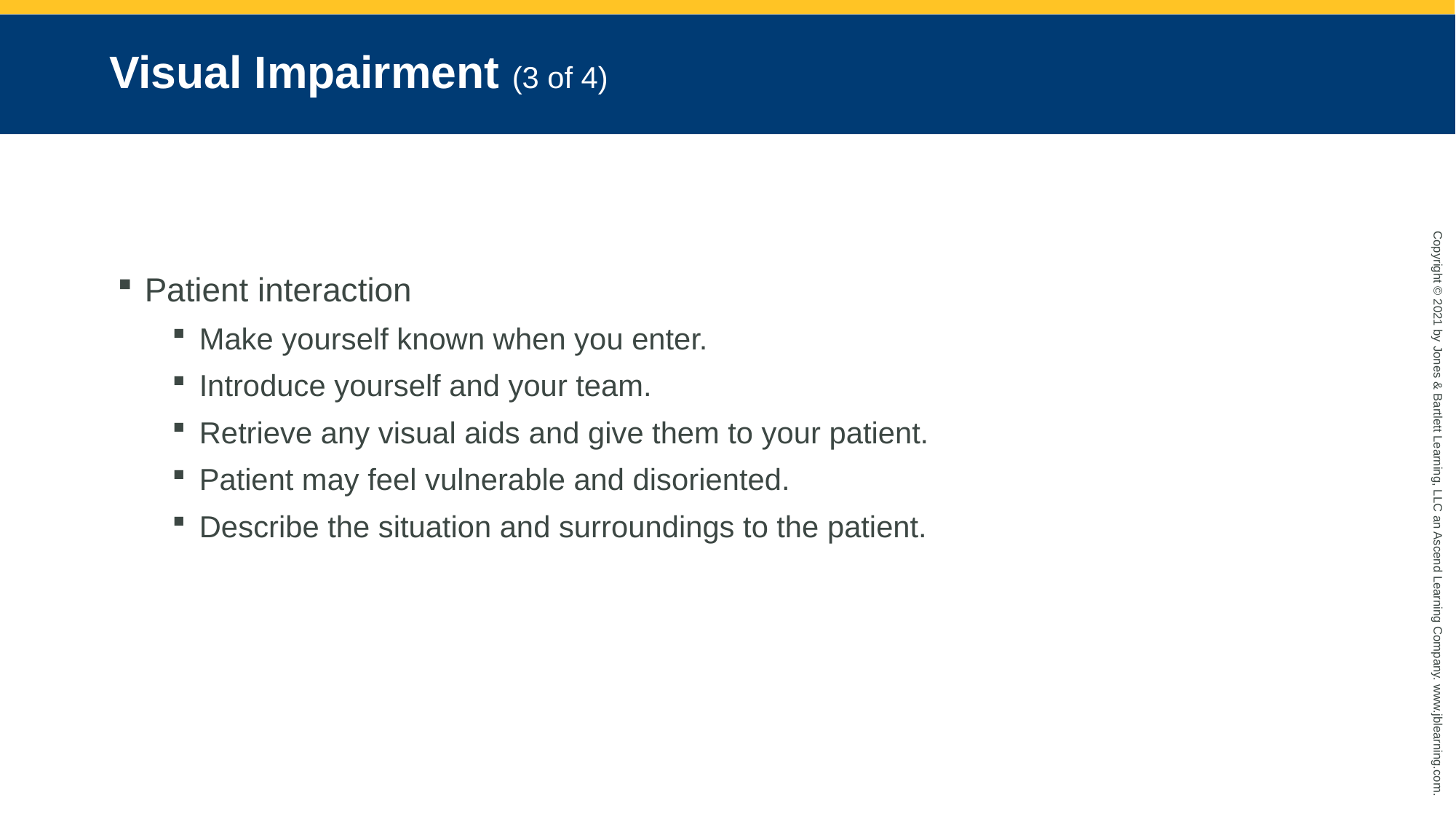

# Visual Impairment (3 of 4)
Patient interaction
Make yourself known when you enter.
Introduce yourself and your team.
Retrieve any visual aids and give them to your patient.
Patient may feel vulnerable and disoriented.
Describe the situation and surroundings to the patient.